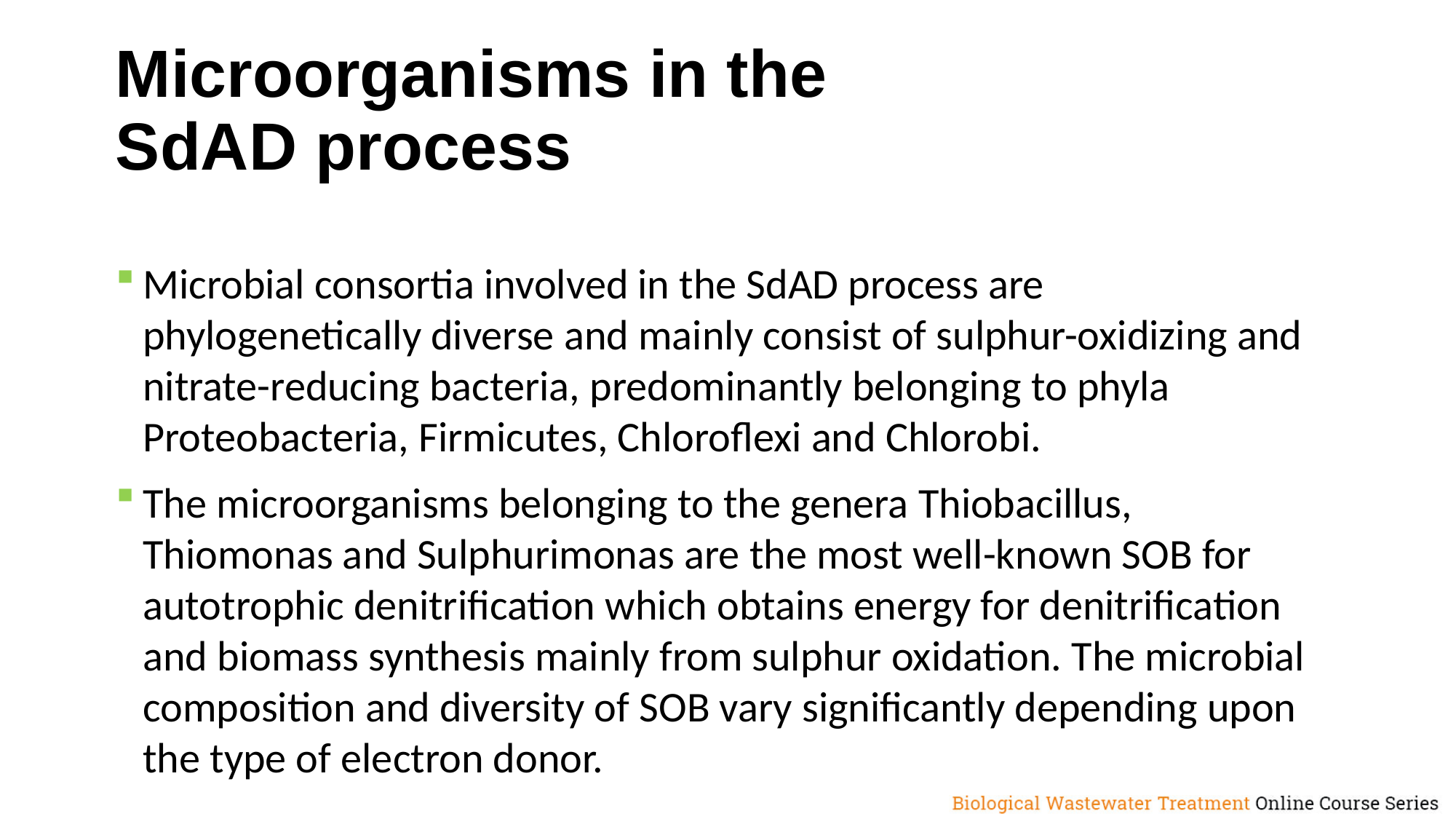

# Microorganisms in the SdAD process
Microbial consortia involved in the SdAD process are phylogenetically diverse and mainly consist of sulphur-oxidizing and nitrate-reducing bacteria, predominantly belonging to phyla Proteobacteria, Firmicutes, Chloroflexi and Chlorobi.
The microorganisms belonging to the genera Thiobacillus, Thiomonas and Sulphurimonas are the most well-known SOB for autotrophic denitrification which obtains energy for denitrification and biomass synthesis mainly from sulphur oxidation. The microbial composition and diversity of SOB vary significantly depending upon the type of electron donor.